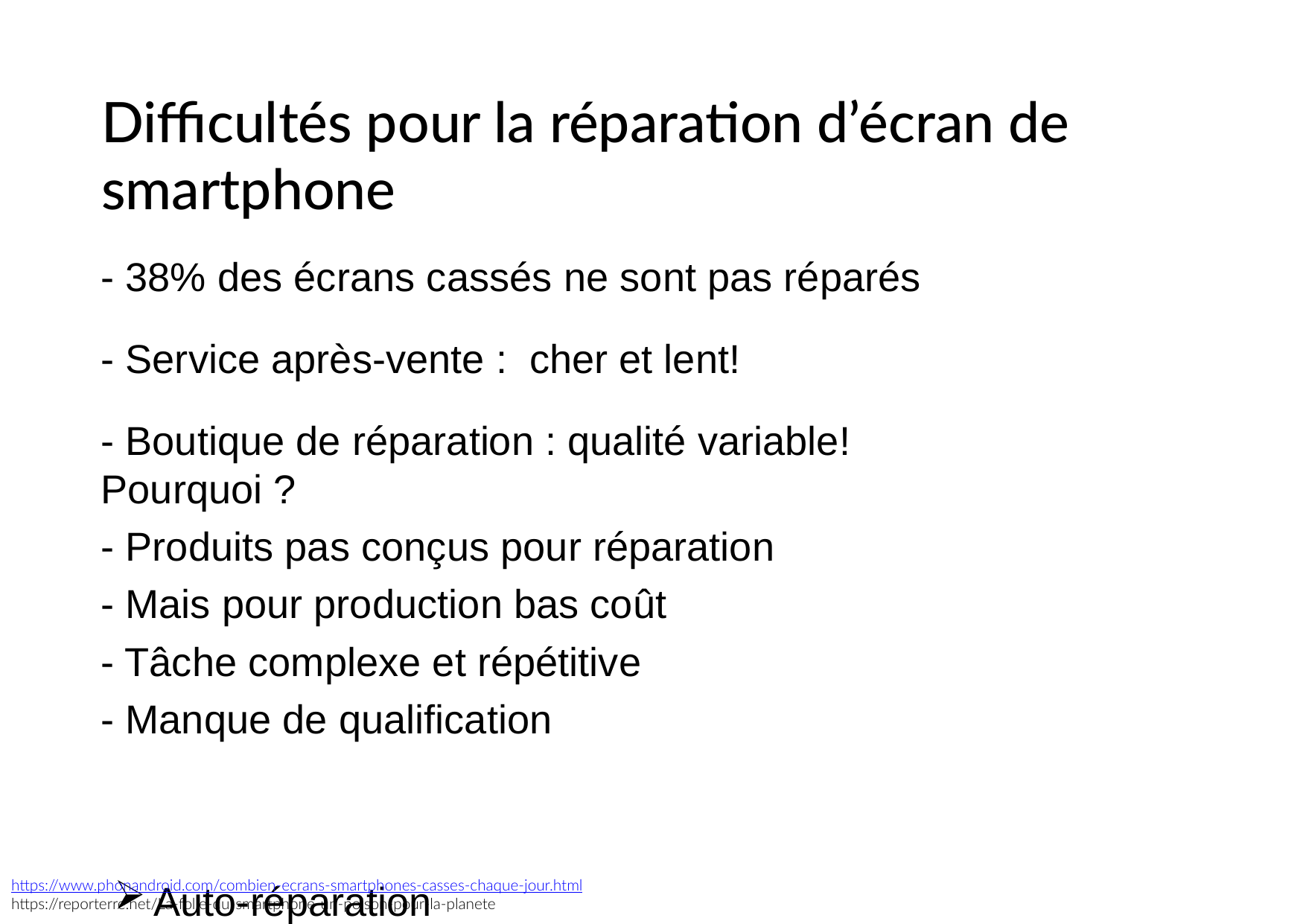

# Difficultés pour la réparation d’écran de smartphone
- 38% des écrans cassés ne sont pas réparés

- Service après-vente :  cher et lent!

- Boutique de réparation : qualité variable!
Pourquoi ?
- Produits pas conçus pour réparation
- Mais pour production bas coût
- Tâche complexe et répétitive
- Manque de qualification

Auto-réparation
https://www.phonandroid.com/combien-ecrans-smartphones-casses-chaque-jour.html
https://reporterre.net/La-folie-du-smartphone-un-poison-pour-la-planete